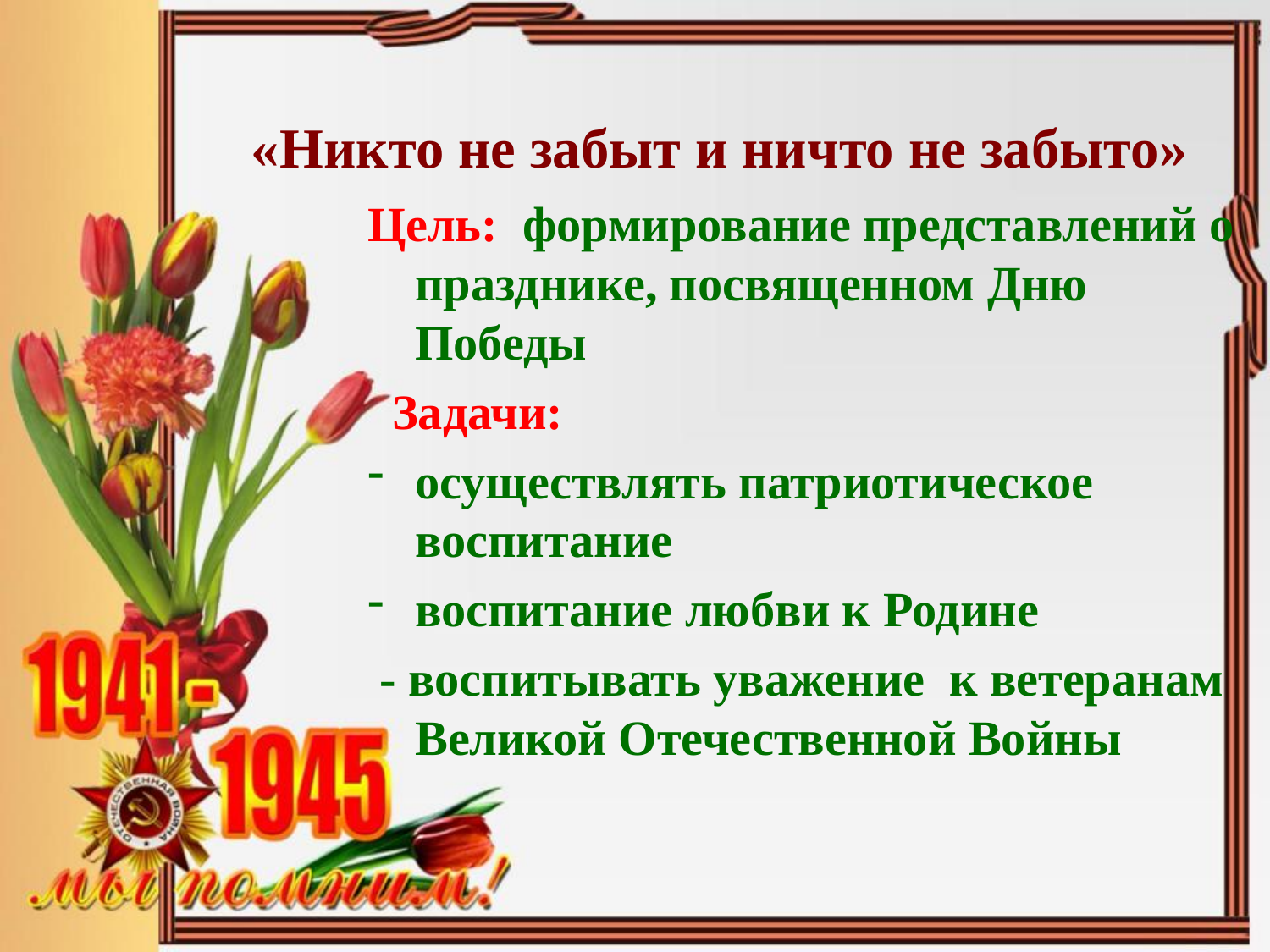

# «Никто не забыт и ничто не забыто»
Цель:  формирование представлений о празднике, посвященном Дню Победы
  Задачи:
осуществлять патриотическое воспитание
воспитание любви к Родине
 - воспитывать уважение  к ветеранам Великой Отечественной Войны